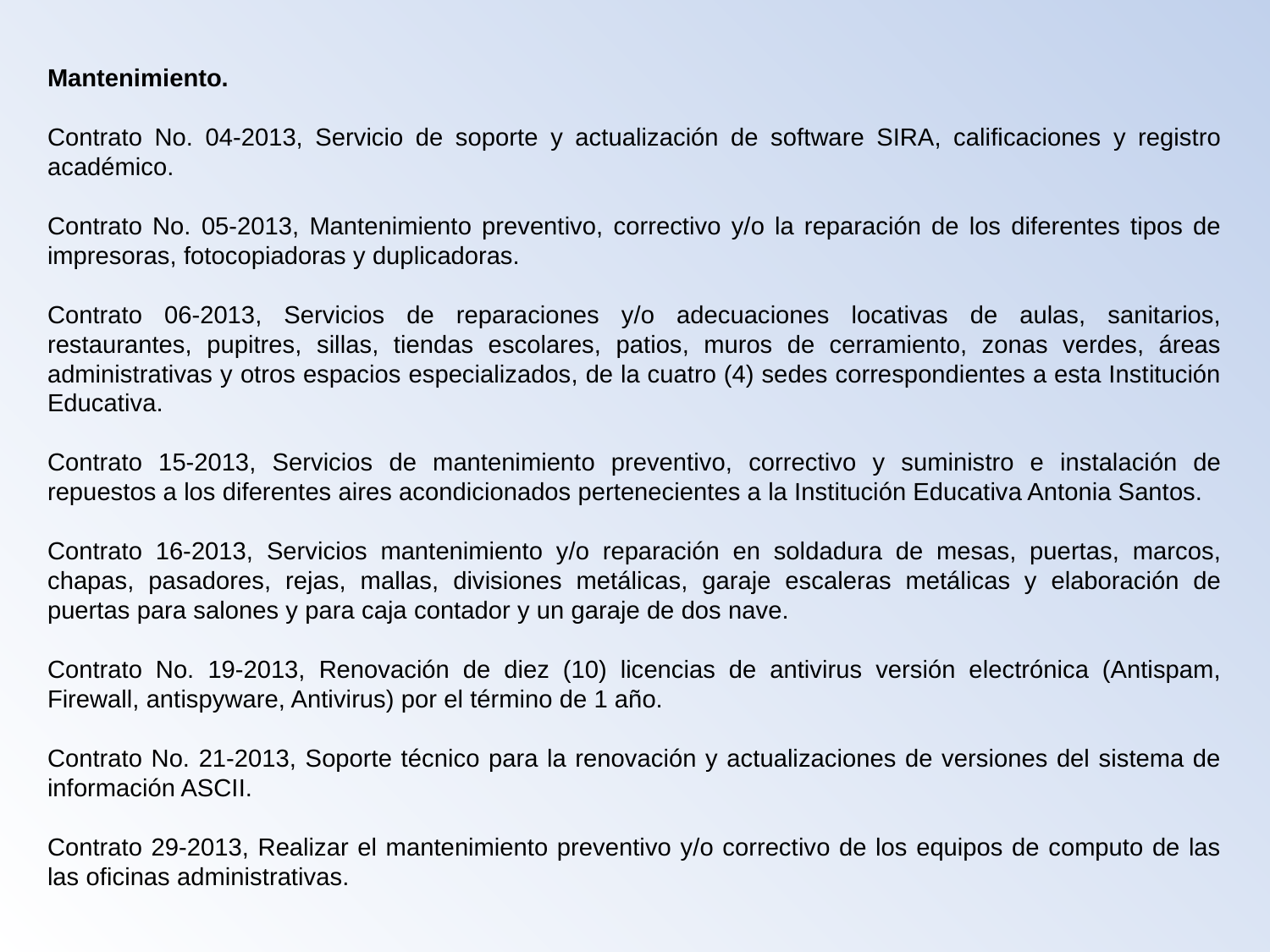

Mantenimiento.

Contrato No. 04-2013, Servicio de soporte y actualización de software SIRA, calificaciones y registro académico.

Contrato No. 05-2013, Mantenimiento preventivo, correctivo y/o la reparación de los diferentes tipos de impresoras, fotocopiadoras y duplicadoras.

Contrato 06-2013, Servicios de reparaciones y/o adecuaciones locativas de aulas, sanitarios, restaurantes, pupitres, sillas, tiendas escolares, patios, muros de cerramiento, zonas verdes, áreas administrativas y otros espacios especializados, de la cuatro (4) sedes correspondientes a esta Institución Educativa.

Contrato 15-2013, Servicios de mantenimiento preventivo, correctivo y suministro e instalación de repuestos a los diferentes aires acondicionados pertenecientes a la Institución Educativa Antonia Santos.

Contrato 16-2013, Servicios mantenimiento y/o reparación en soldadura de mesas, puertas, marcos, chapas, pasadores, rejas, mallas, divisiones metálicas, garaje escaleras metálicas y elaboración de puertas para salones y para caja contador y un garaje de dos nave.

Contrato No. 19-2013, Renovación de diez (10) licencias de antivirus versión electrónica (Antispam, Firewall, antispyware, Antivirus) por el término de 1 año.

Contrato No. 21-2013, Soporte técnico para la renovación y actualizaciones de versiones del sistema de información ASCII.

Contrato 29-2013, Realizar el mantenimiento preventivo y/o correctivo de los equipos de computo de las las oficinas administrativas.